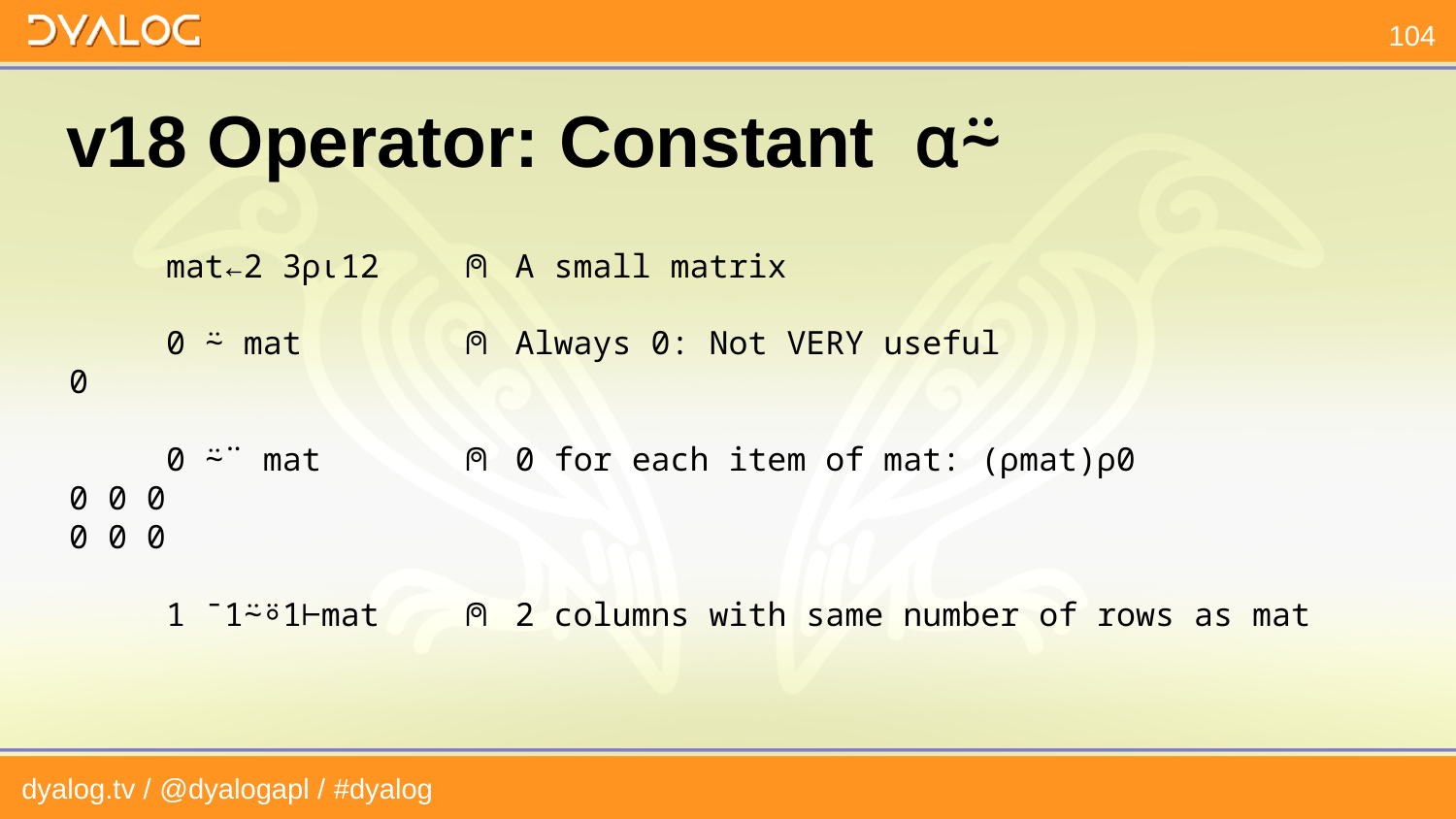

# v18 Operator: Constant  ⍺⍨
     mat←2 3⍴⍳12    ⍝ A small matrix

     0 ⍨ mat        ⍝ Always 0: Not VERY useful
0

     0 ⍨¨ mat       ⍝ 0 for each item of mat: (⍴mat)⍴0
0 0 0
0 0 0

     1 ¯1⍨⍤1⊢mat    ⍝ 2 columns with same number of rows as mat